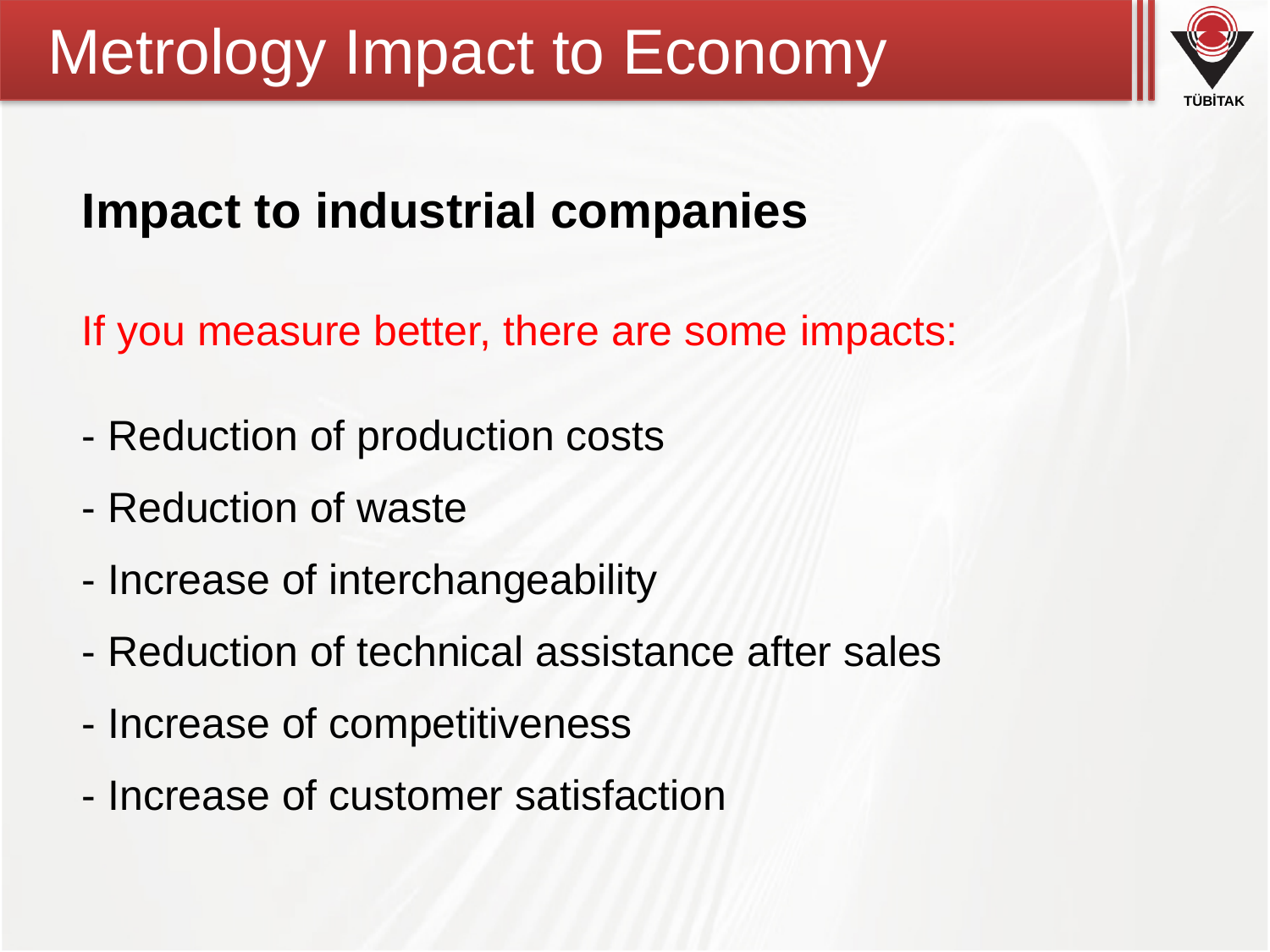

# Metrology Impact to Economy
Impact to industrial companies

If you measure better, there are some impacts:

- Reduction of production costs
- Reduction of waste
- Increase of interchangeability
- Reduction of technical assistance after sales
- Increase of competitiveness
- Increase of customer satisfaction